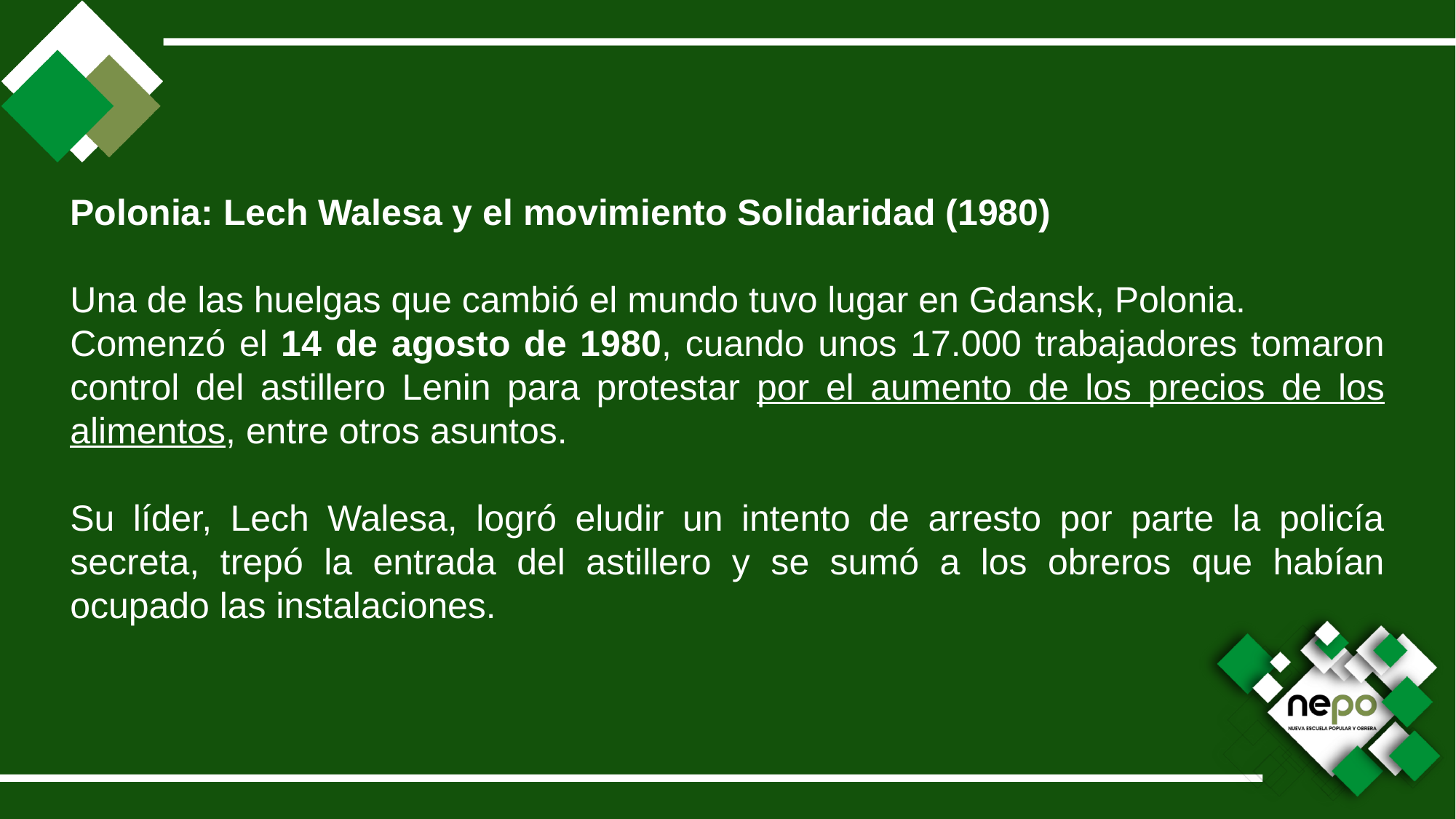

Polonia: Lech Walesa y el movimiento Solidaridad (1980)

Una de las huelgas que cambió el mundo tuvo lugar en Gdansk, Polonia.
Comenzó el 14 de agosto de 1980, cuando unos 17.000 trabajadores tomaron control del astillero Lenin para protestar por el aumento de los precios de los alimentos, entre otros asuntos.

Su líder, Lech Walesa, logró eludir un intento de arresto por parte la policía secreta, trepó la entrada del astillero y se sumó a los obreros que habían ocupado las instalaciones.